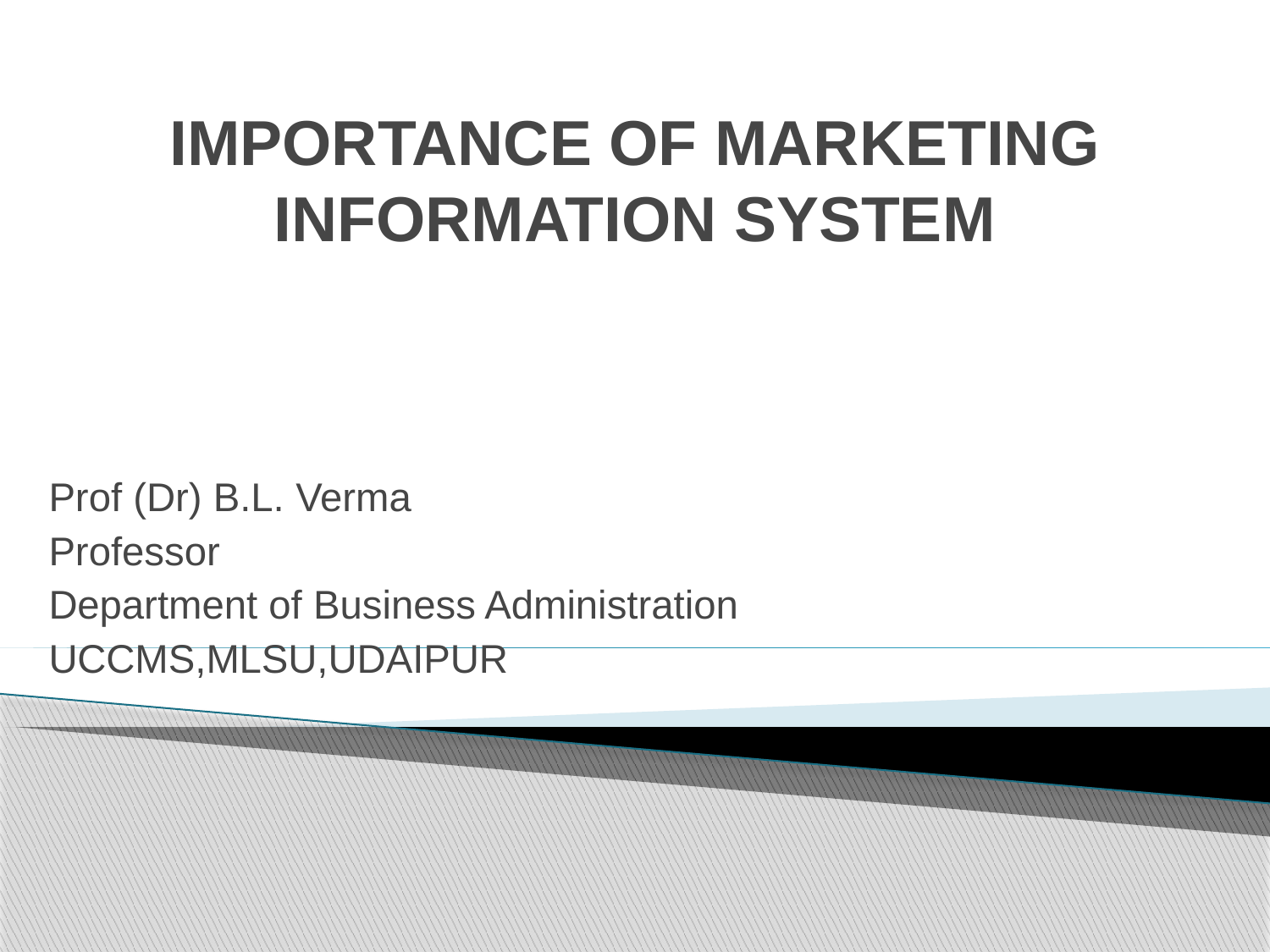

# IMPORTANCE OF MARKETING INFORMATION SYSTEM
Prof (Dr) B.L. Verma
Professor
Department of Business Administration
UCCMS,MLSU,UDAIPUR